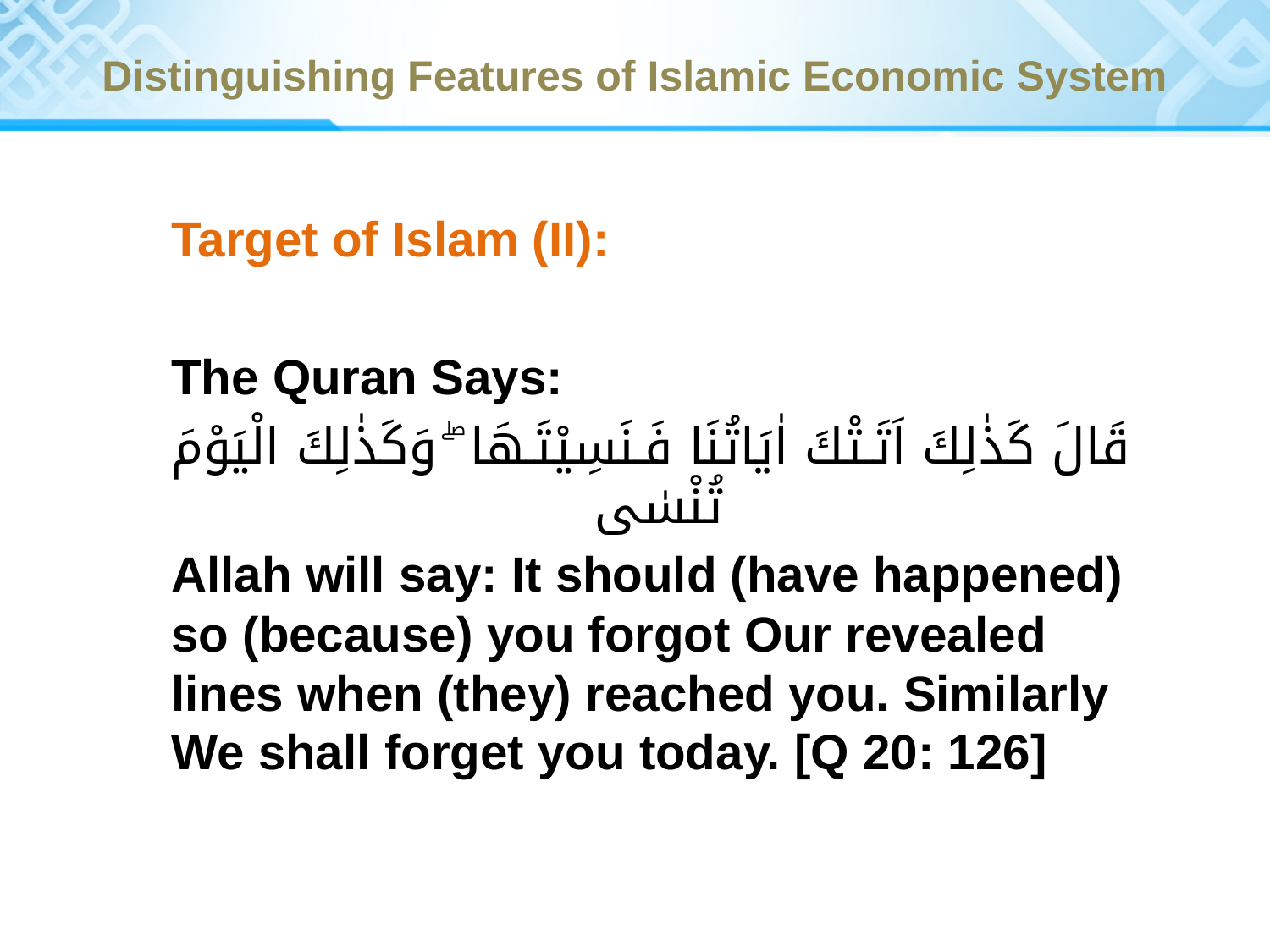

Distinguishing Features of Islamic Economic System

Target of Islam (II):

The Quran Says:
قَالَ كَذٰلِكَ اَتَـتْكَ اٰيَاتُنَا فَـنَسِيْتَـهَا ۖ وَكَذٰلِكَ الْيَوْمَ تُنْسٰى
Allah will say: It should (have happened) so (because) you forgot Our revealed lines when (they) reached you. Similarly We shall forget you today. [Q 20: 126]